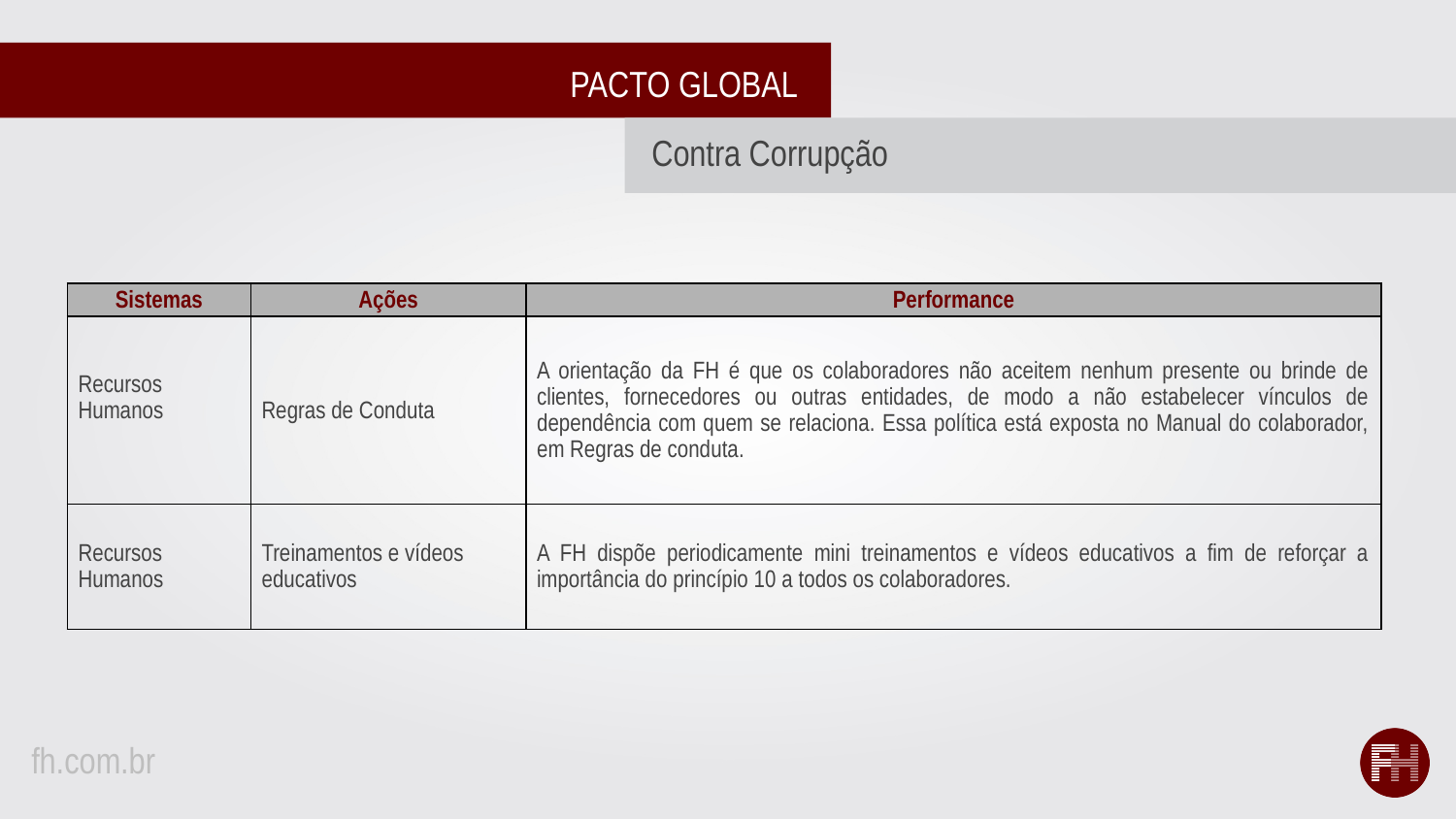

PACTO GLOBAL
Contra Corrupção

| Sistemas | Ações | Performance |
| --- | --- | --- |
| Recursos Humanos | Regras de Conduta | A orientação da FH é que os colaboradores não aceitem nenhum presente ou brinde de clientes, fornecedores ou outras entidades, de modo a não estabelecer vínculos de dependência com quem se relaciona. Essa política está exposta no Manual do colaborador, em Regras de conduta. |
| Recursos Humanos | Treinamentos e vídeos educativos | A FH dispõe periodicamente mini treinamentos e vídeos educativos a fim de reforçar a importância do princípio 10 a todos os colaboradores. |